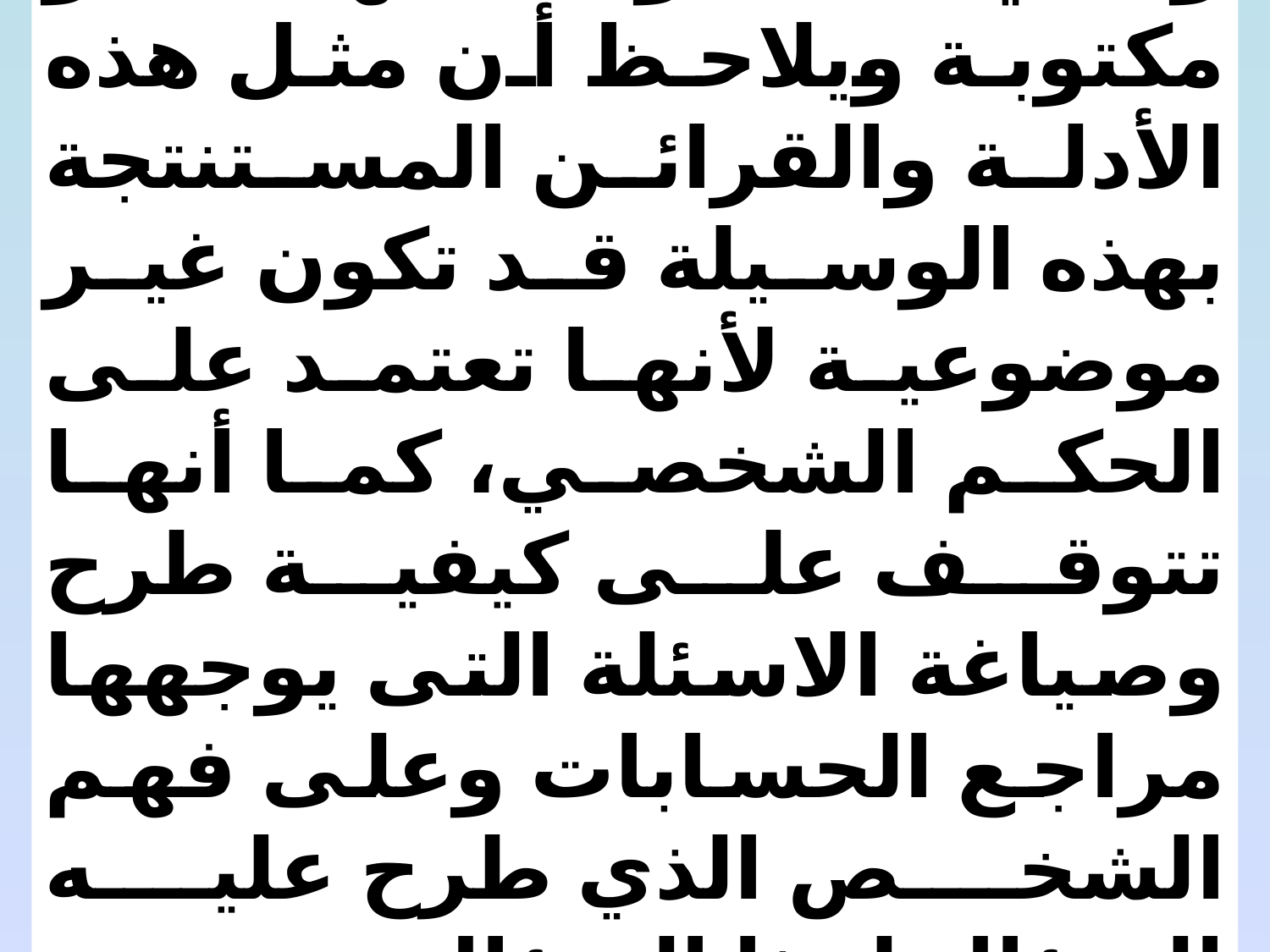

وهي قد تكون شفهية أو مكتوبة ويلاحظ أن مثل هذه الأدلة والقرائن المستنتجة بهذه الوسيلة قد تكون غير موضوعية لأنها تعتمد على الحكم الشخصي، كما أنها تتوقف على كيفية طرح وصياغة الاسئلة التى يوجهها مراجع الحسابات وعلى فهم الشخص الذي طرح عليه السؤال لهذا السؤال